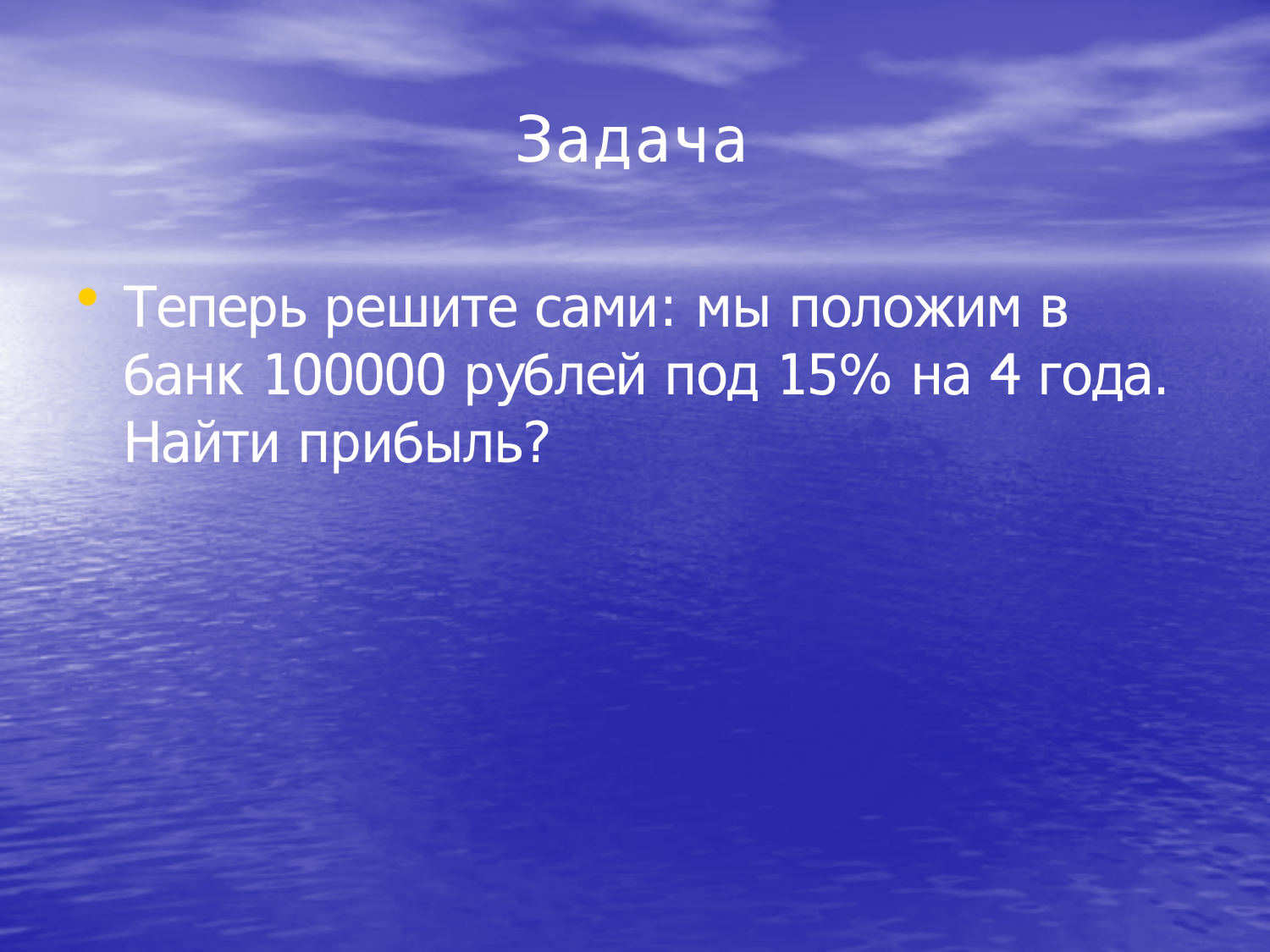

# Задача
Теперь решите сами: мы положим в банк 100000 рублей под 15% на 4 года. Найти прибыль?